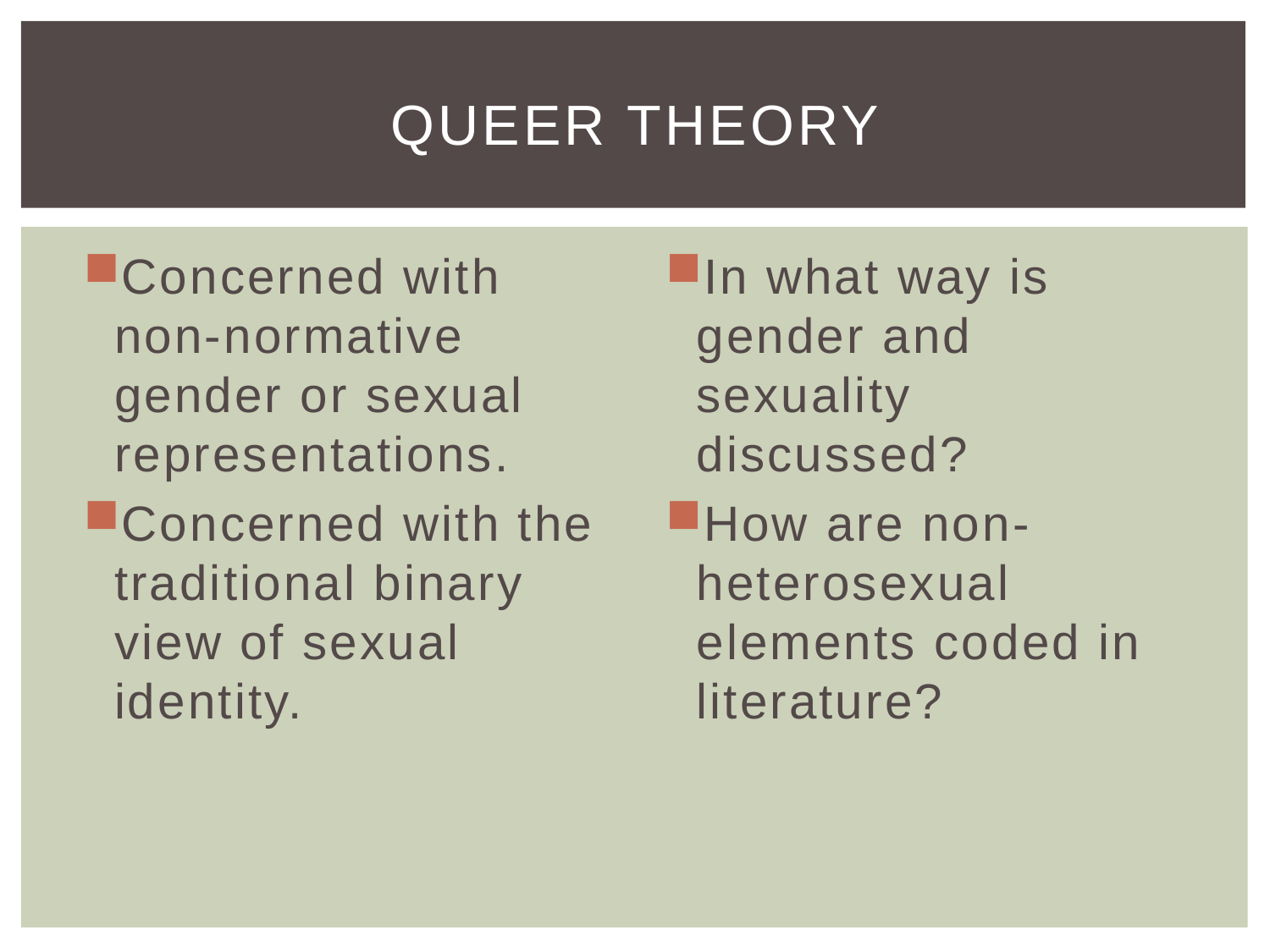

# Queer Theory
Concerned with non-normative gender or sexual representations.
Concerned with the traditional binary view of sexual identity.
In what way is gender and sexuality discussed?
How are non-heterosexual elements coded in literature?